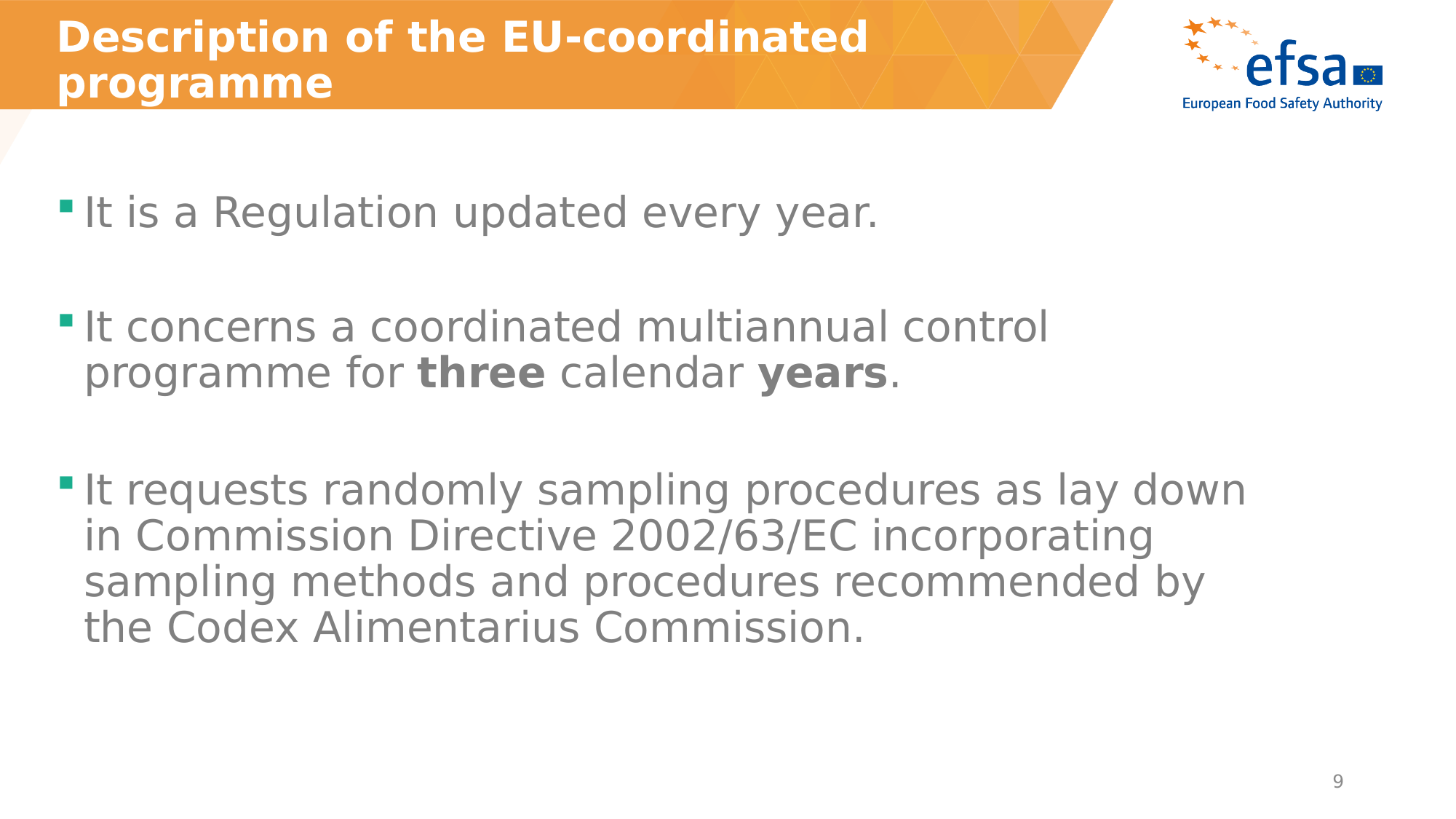

# Description of the EU-coordinated programme
It is a Regulation updated every year.
It concerns a coordinated multiannual control programme for three calendar years.
It requests randomly sampling procedures as lay down in Commission Directive 2002/63/EC incorporating sampling methods and procedures recommended by the Codex Alimentarius Commission.
9